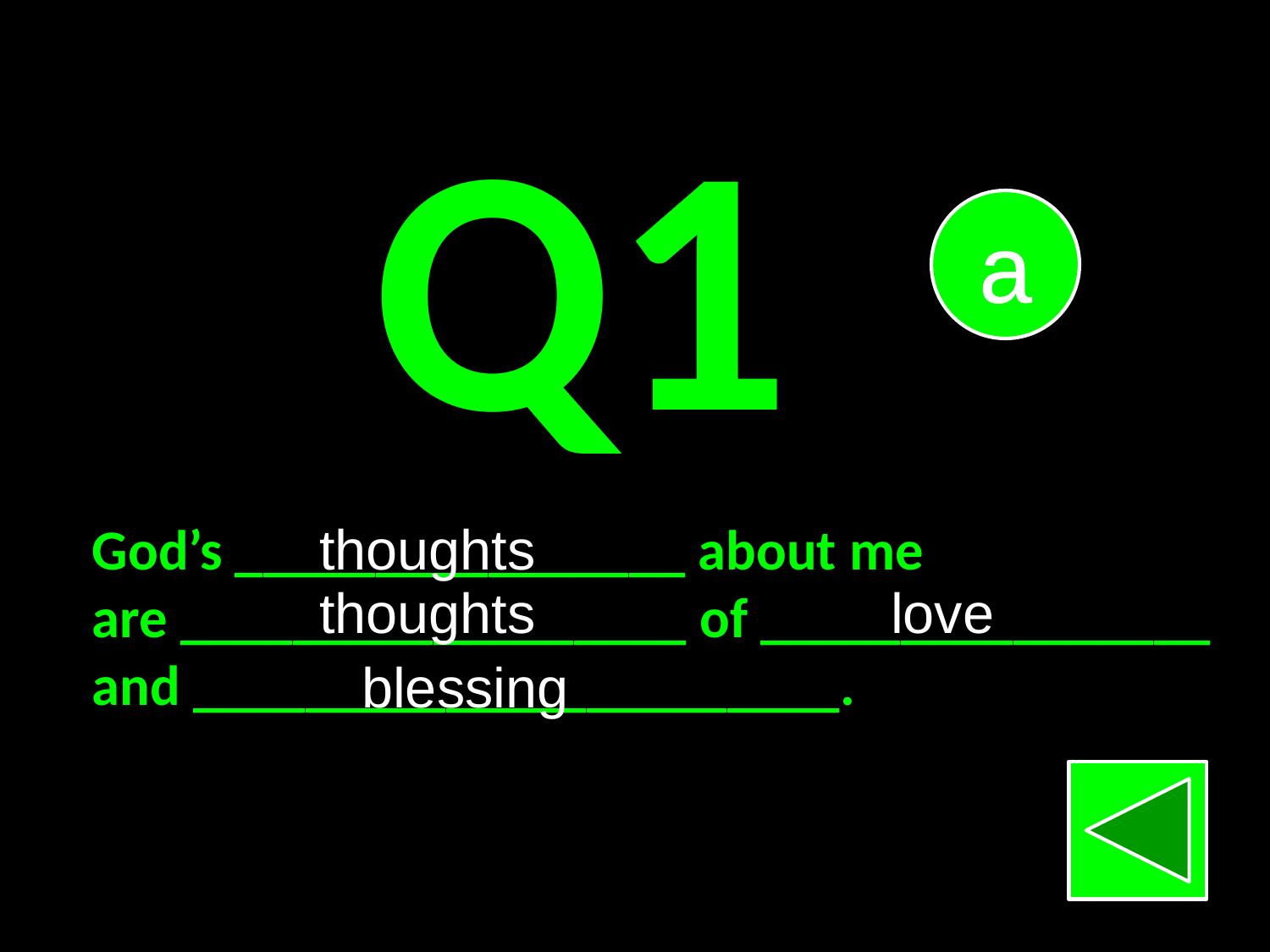

Q1
a
God’s ________________ about me
are __________________ of ________________
and _______________________.
thoughts
thoughts
love
blessing